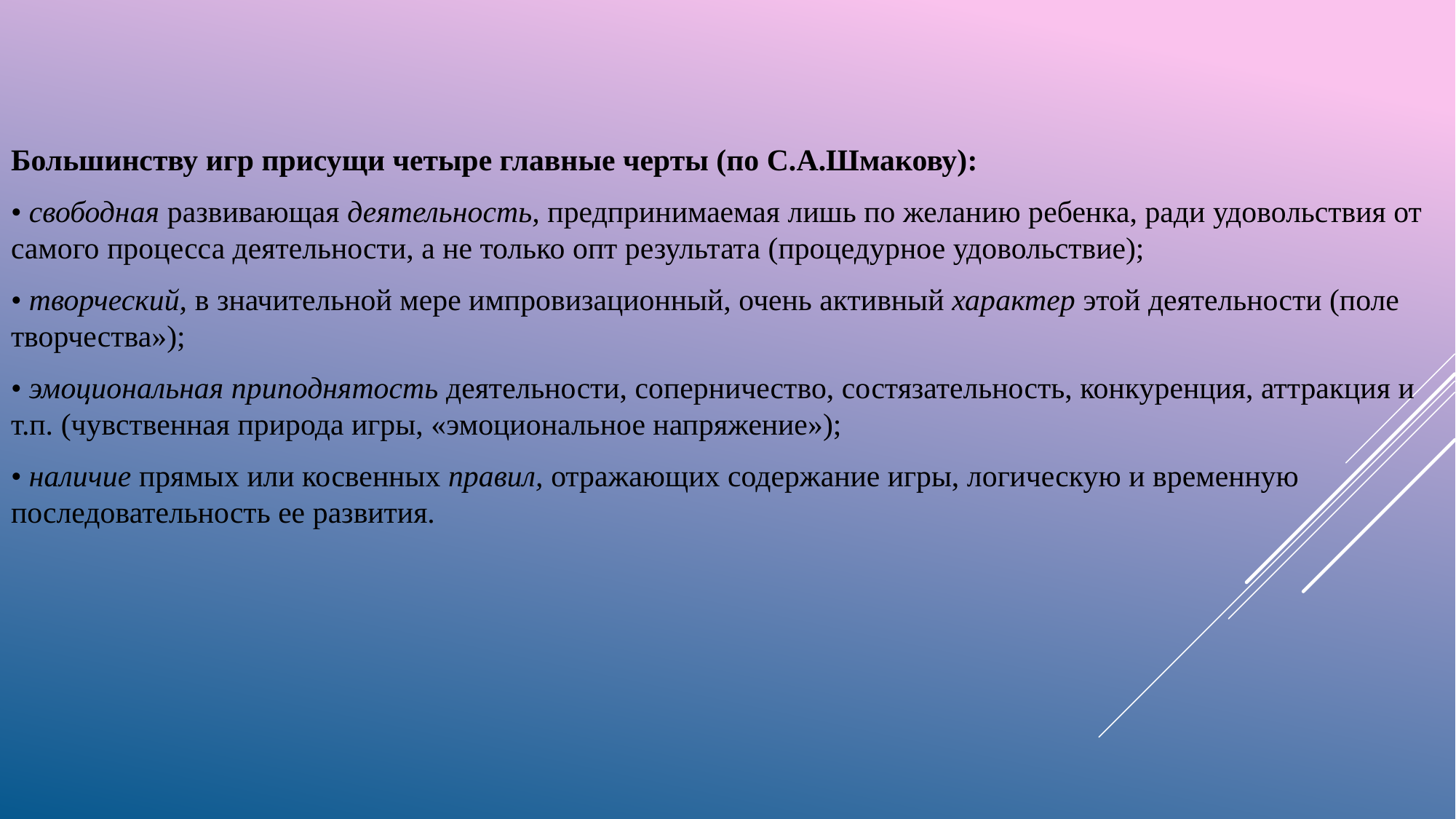

Большинству игр присущи четыре главные черты (по С.А.Шмакову):
• свободная развивающая деятельность, предпринимаемая лишь по желанию ребенка, ради удовольствия от самого процесса деятельности, а не только опт результата (процедурное удовольствие);
• творческий, в значительной мере импровизационный, очень активный характер этой деятельности (поле творчества»);
• эмоциональная приподнятость деятельности, соперничество, состязательность, конкуренция, аттракция и т.п. (чувственная природа игры, «эмоциональное напряжение»);
• наличие прямых или косвенных правил, отражающих содержание игры, логическую и временную последовательность ее развития.